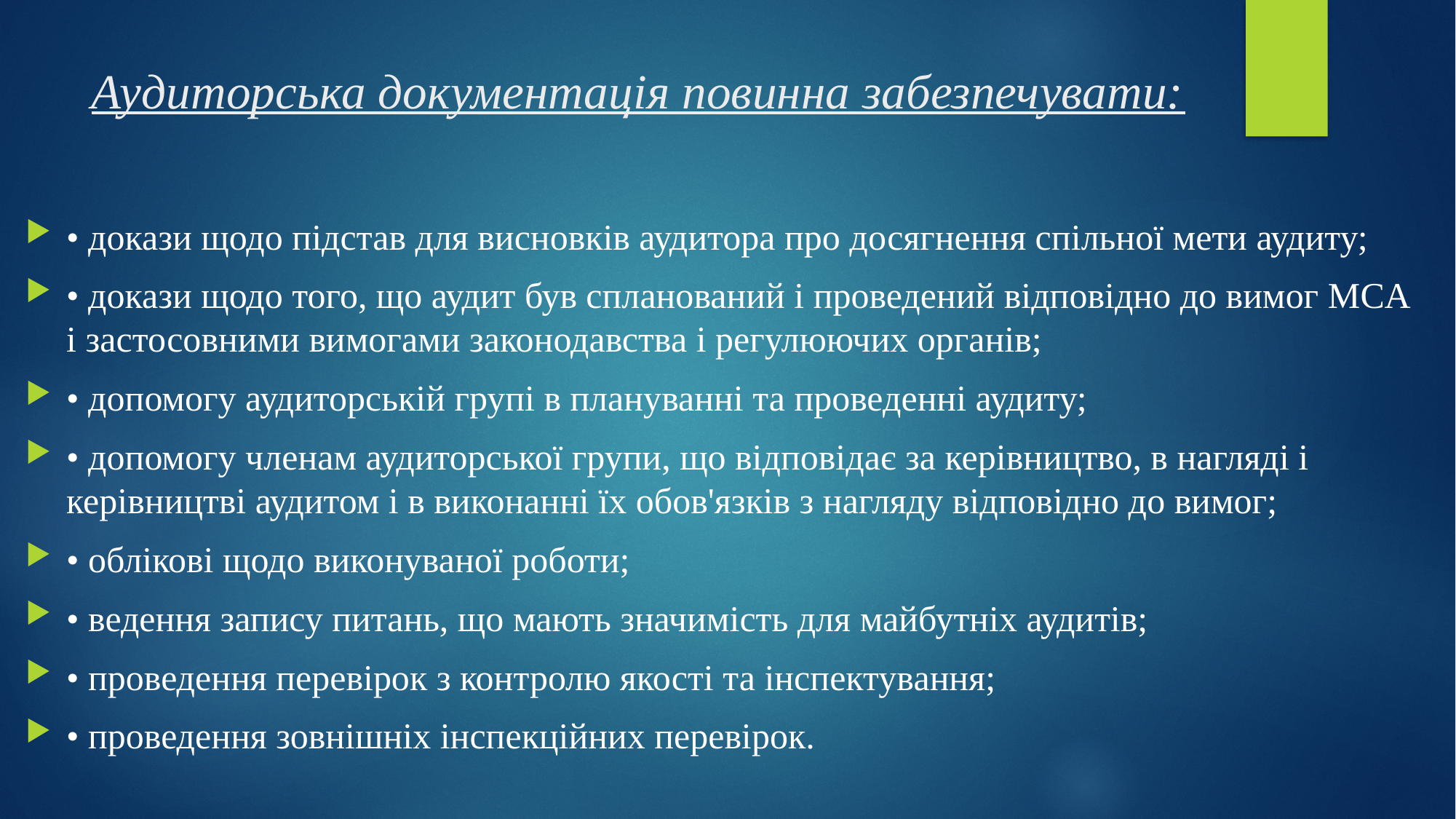

# Аудиторська документація повинна забезпечувати:
• докази щодо підстав для висновків аудитора про досягнення спільної мети аудиту;
• докази щодо того, що аудит був спланований і проведений відповідно до вимог MCA і застосовними вимогами законодавства і регулюючих органів;
• допомогу аудиторській групі в плануванні та проведенні аудиту;
• допомогу членам аудиторської групи, що відповідає за керівництво, в нагляді і керівництві аудитом і в виконанні їх обов'язків з нагляду відповідно до вимог;
• облікові щодо виконуваної роботи;
• ведення запису питань, що мають значимість для майбутніх аудитів;
• проведення перевірок з контролю якості та інспектування;
• проведення зовнішніх інспекційних перевірок.